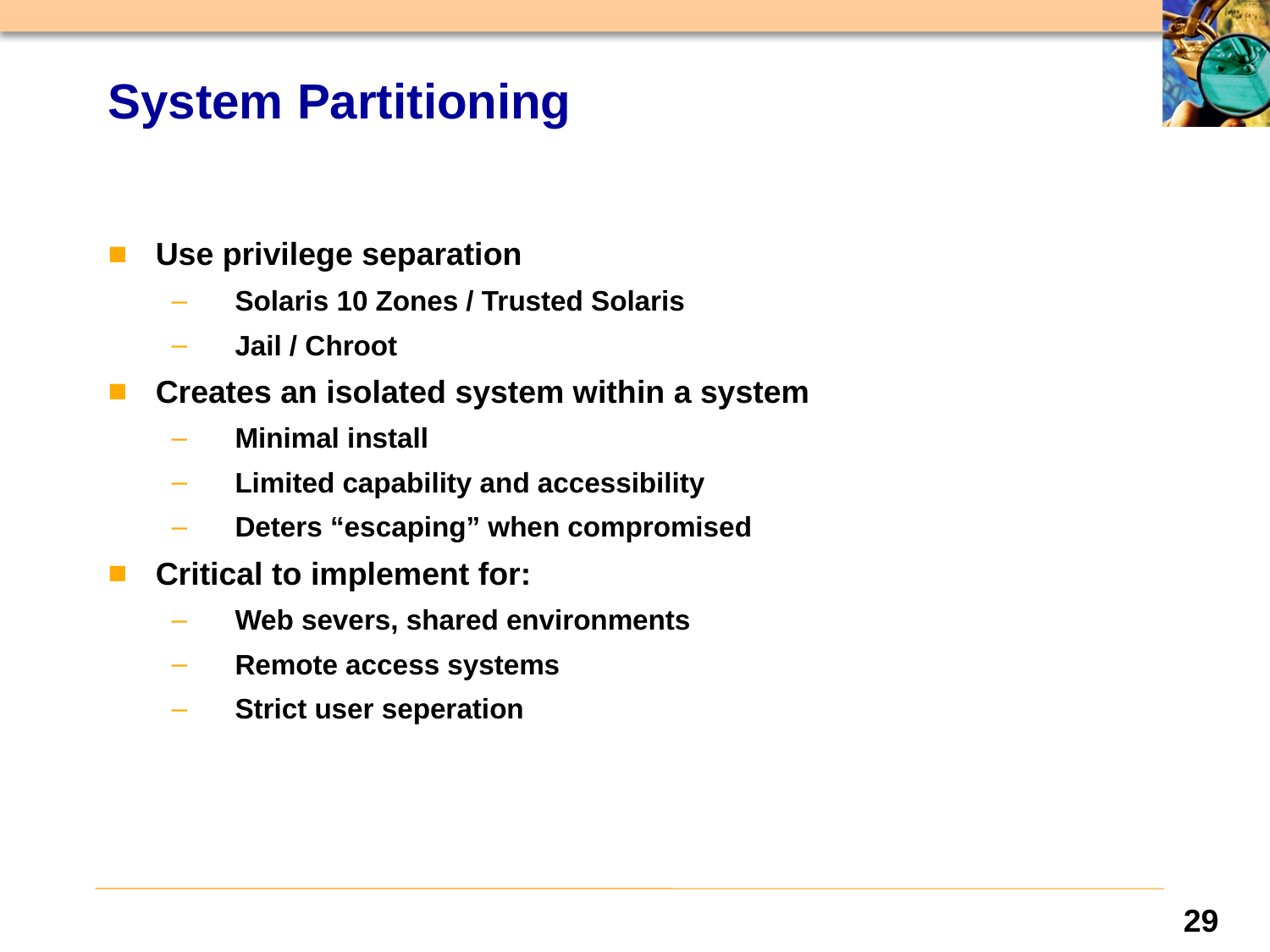

# System Partitioning

Use privilege separation
Solaris 10 Zones / Trusted Solaris
Jail / Chroot
Creates an isolated system within a system
Minimal install
Limited capability and accessibility
Deters “escaping” when compromised
Critical to implement for:
Web severs, shared environments
Remote access systems
Strict user seperation